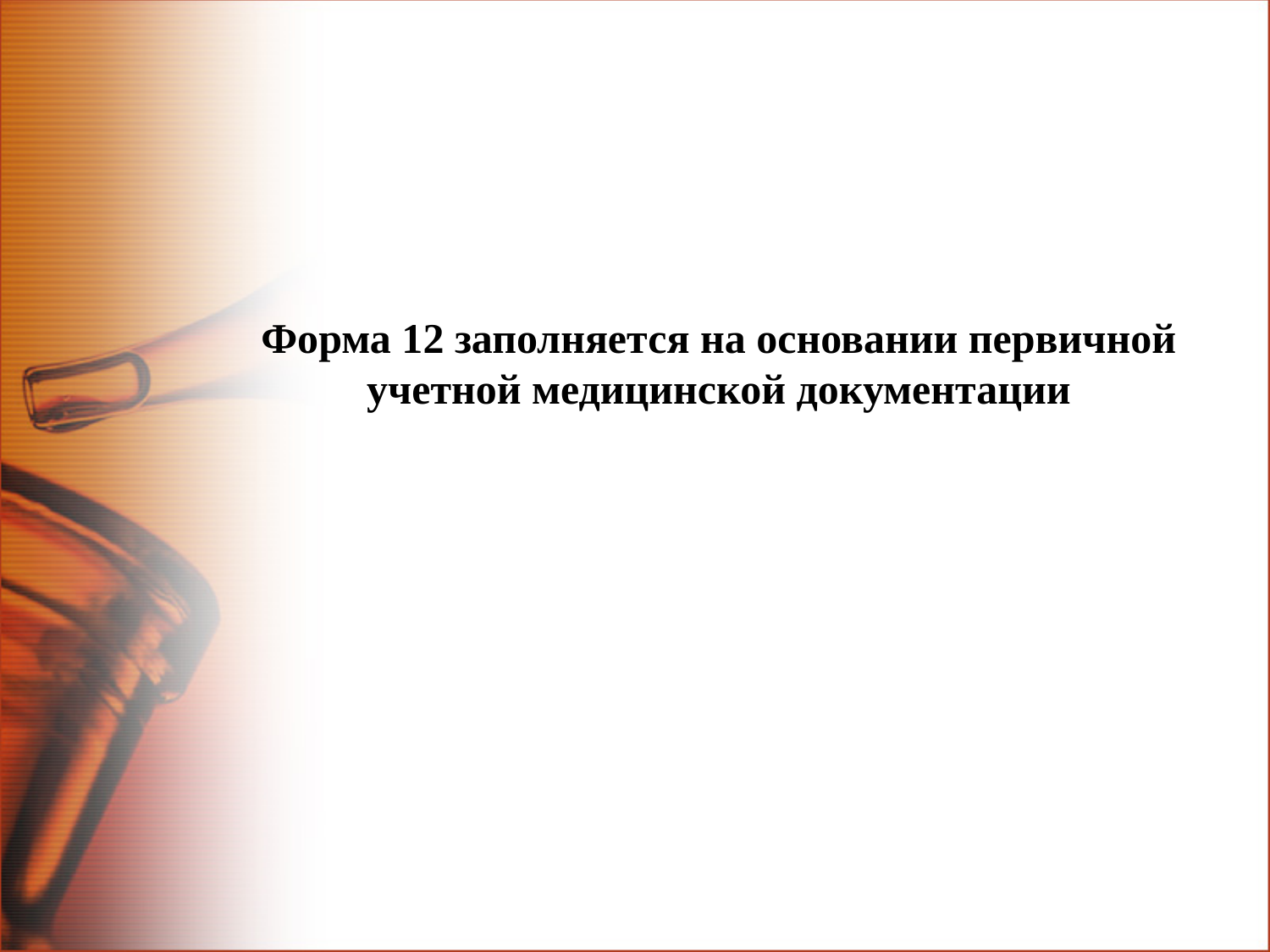

Форма 12 заполняется на основании первичной учетной медицинской документации